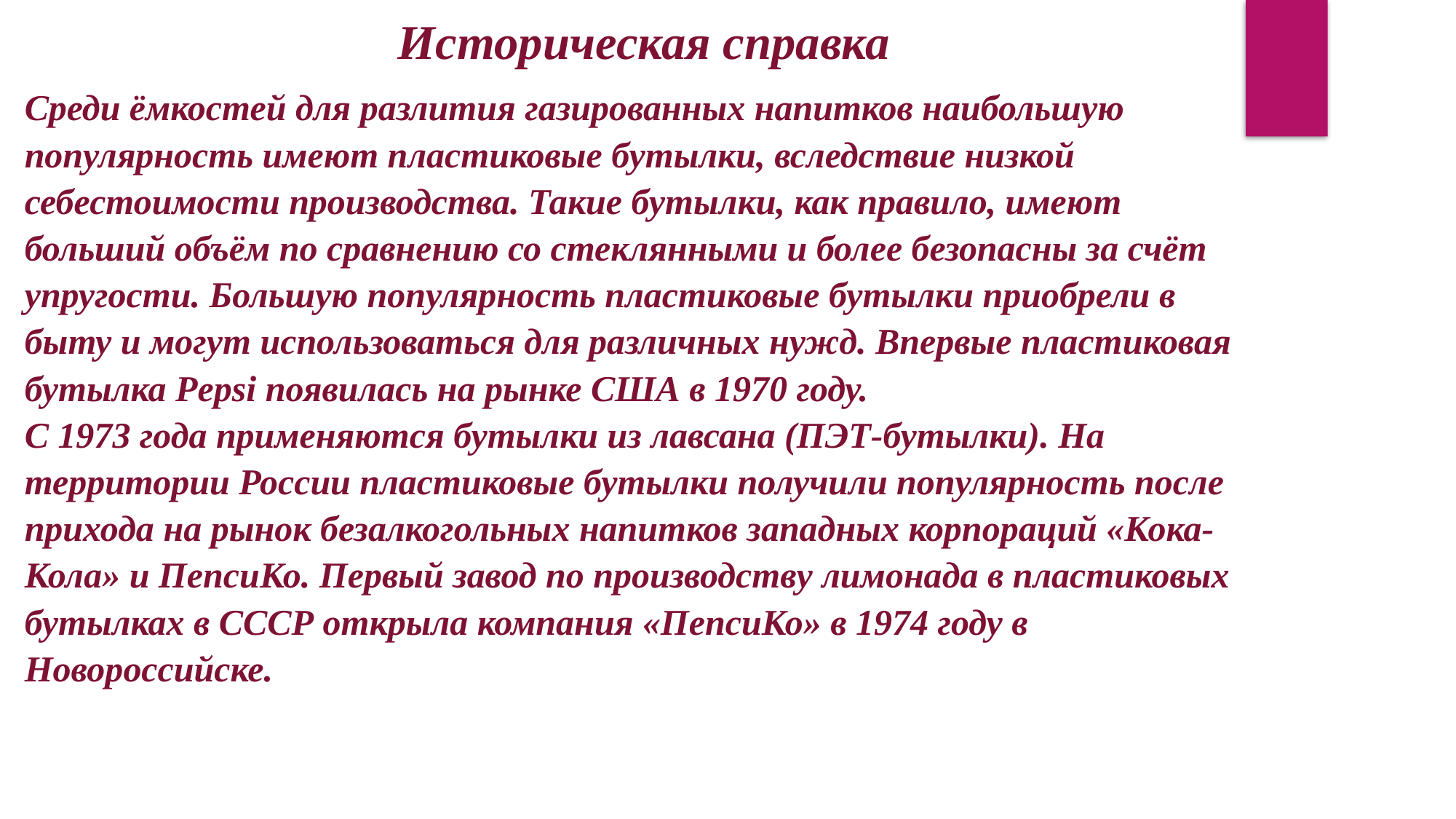

Историческая справка
Среди ёмкостей для разлития газированных напитков наибольшую популярность имеют пластиковые бутылки, вследствие низкой себестоимости производства. Такие бутылки, как правило, имеют больший объём по сравнению со стеклянными и более безопасны за счёт упругости. Большую популярность пластиковые бутылки приобрели в быту и могут использоваться для различных нужд. Впервые пластиковая бутылка Pepsi появилась на рынке США в 1970 году.
С 1973 года применяются бутылки из лавсана (ПЭТ-бутылки). На территории России пластиковые бутылки получили популярность после прихода на рынок безалкогольных напитков западных корпораций «Кока-Кола» и ПепсиКо. Первый завод по производству лимонада в пластиковых бутылках в СССР открыла компания «ПепсиКо» в 1974 году в Новороссийске.